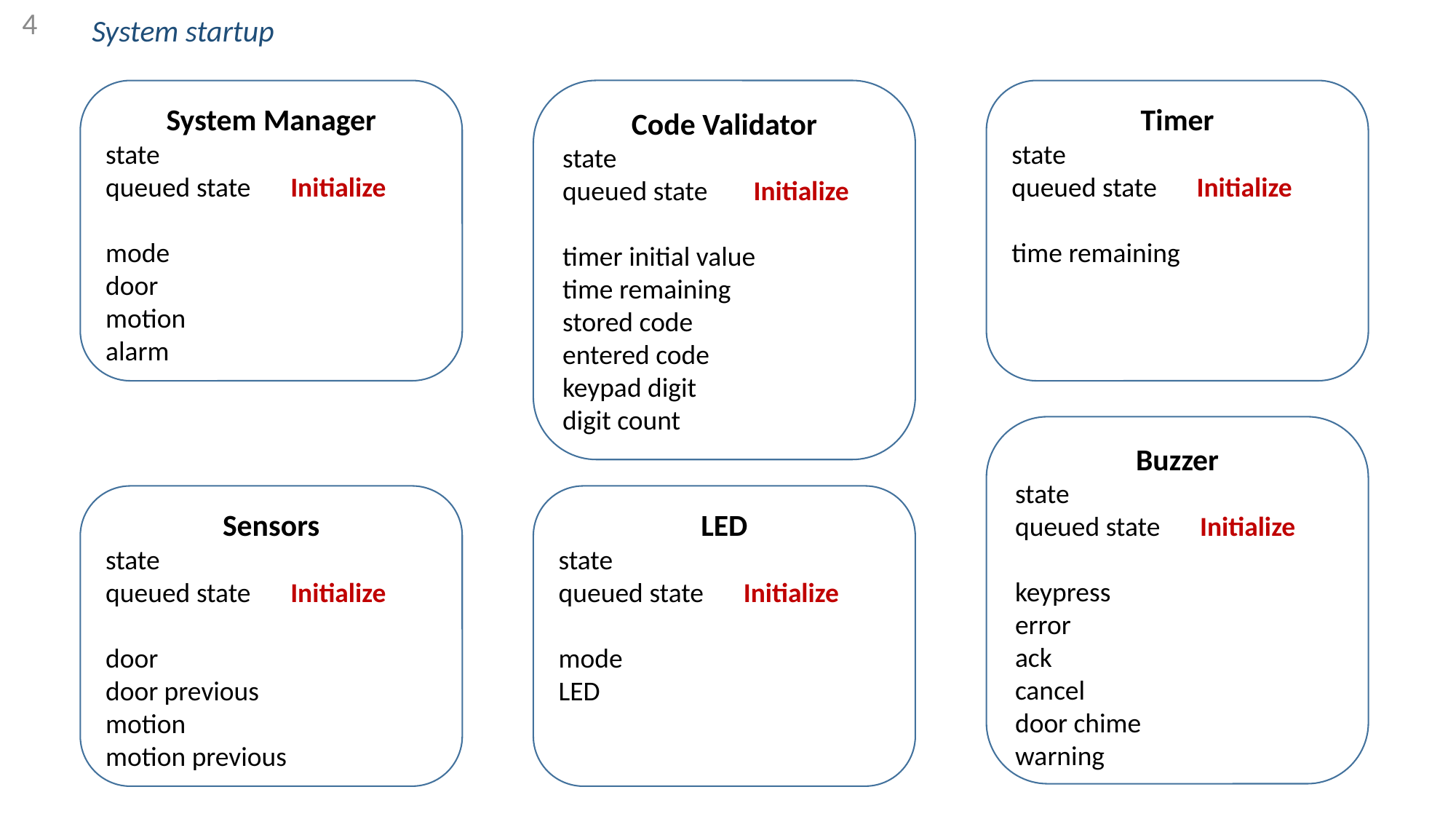

4
System startup
Code Validator
state
queued state	 Initialize

timer initial value
time remaining
stored code
entered code
keypad digit
digit count
Timer
state
queued state	Initialize

time remaining
System Manager
state
queued state	Initialize

mode
door
motion
alarm
Buzzer
state
queued state	Initialize

keypress
error
ack
cancel
door chime
warning

Sensors
state
queued state	Initialize

door
door previous
motion
motion previous
LED
state
queued state	Initialize

mode
LED